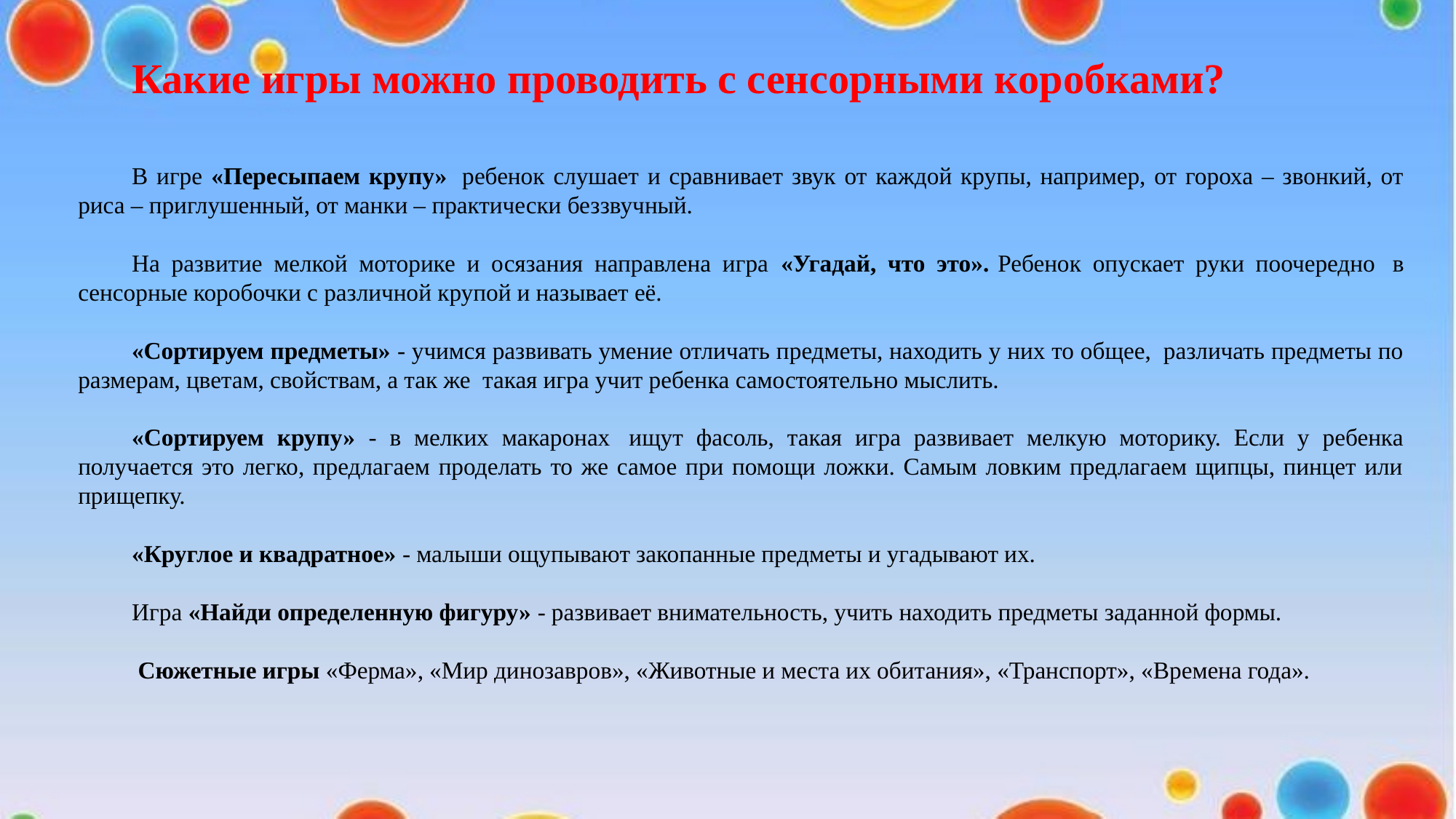

Какие игры можно проводить с сенсорными коробками?

В игре «Пересыпаем крупу»  ребенок слушает и сравнивает звук от каждой крупы, например, от гороха – звонкий, от риса – приглушенный, от манки – практически беззвучный.

На развитие мелкой моторике и осязания направлена игра «Угадай, что это». Ребенок опускает руки поочередно  в сенсорные коробочки с различной крупой и называет её.

«Сортируем предметы» - учимся развивать умение отличать предметы, находить у них то общее,  различать предметы по размерам, цветам, свойствам, а так же  такая игра учит ребенка самостоятельно мыслить.

«Сортируем крупу» - в мелких макаронах  ищут фасоль, такая игра развивает мелкую моторику. Если у ребенка получается это легко, предлагаем проделать то же самое при помощи ложки. Самым ловким предлагаем щипцы, пинцет или прищепку.

«Круглое и квадратное» - малыши ощупывают закопанные предметы и угадывают их.

Игра «Найди определенную фигуру» - развивает внимательность, учить находить предметы заданной формы.

 Сюжетные игры «Ферма», «Мир динозавров», «Животные и места их обитания», «Транспорт», «Времена года».